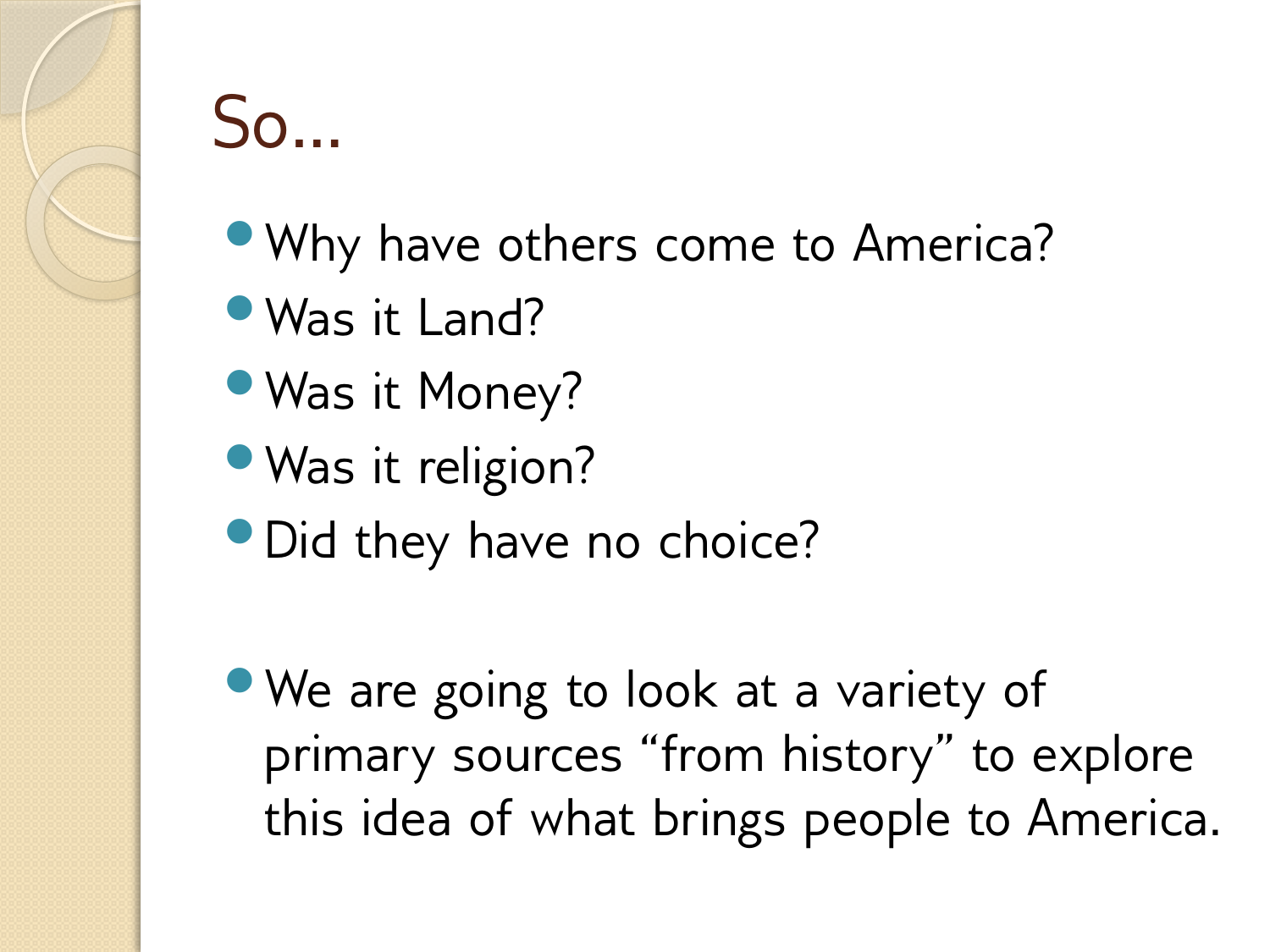

# So…
Why have others come to America?
Was it Land?
Was it Money?
Was it religion?
Did they have no choice?

We are going to look at a variety of primary sources “from history” to explore this idea of what brings people to America.